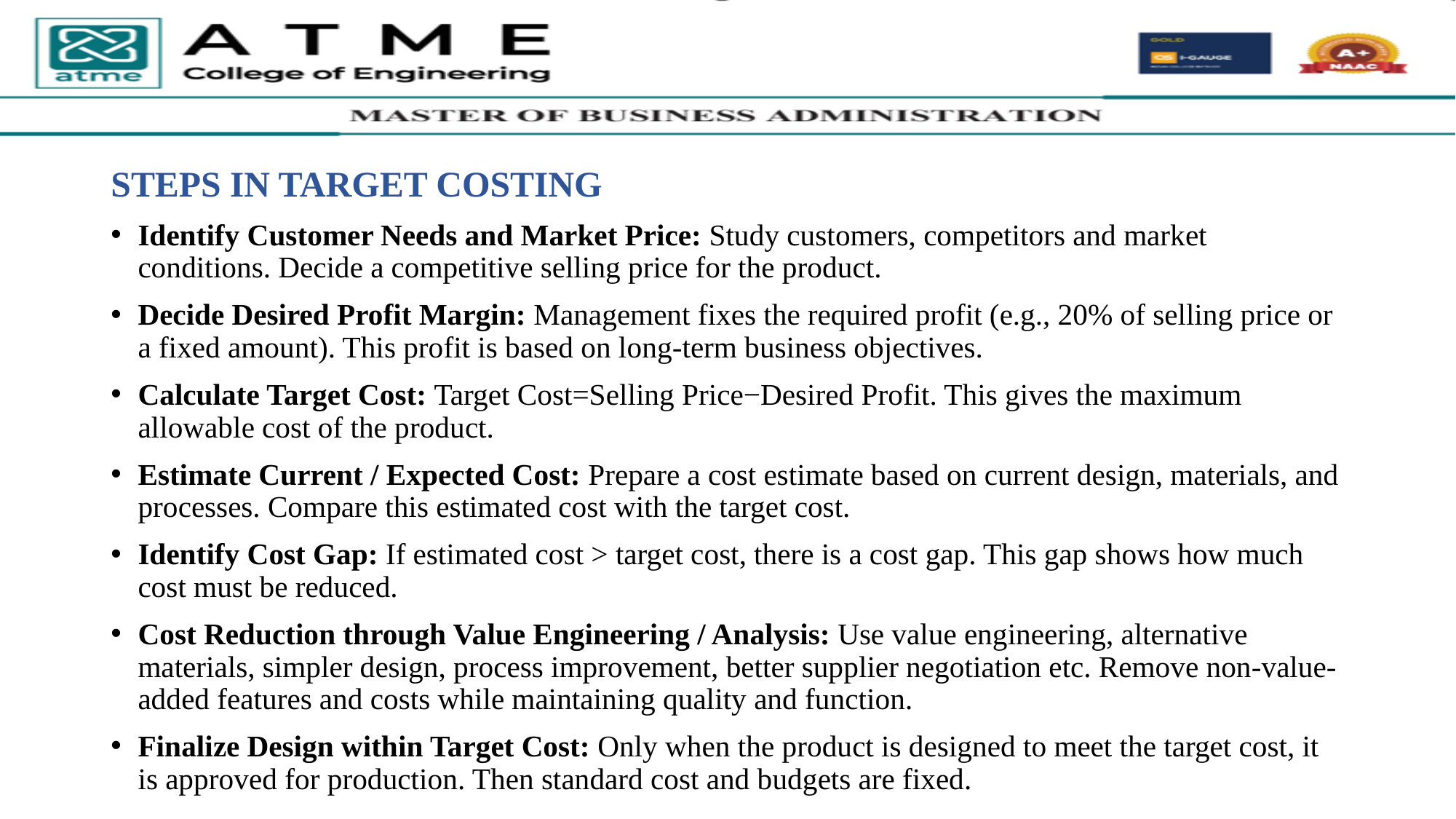

STEPS IN TARGET COSTING
Identify Customer Needs and Market Price: Study customers, competitors and market conditions. Decide a competitive selling price for the product.
Decide Desired Profit Margin: Management fixes the required profit (e.g., 20% of selling price or a fixed amount). This profit is based on long-term business objectives.
Calculate Target Cost: Target Cost=Selling Price−Desired Profit. This gives the maximum allowable cost of the product.
Estimate Current / Expected Cost: Prepare a cost estimate based on current design, materials, and processes. Compare this estimated cost with the target cost.
Identify Cost Gap: If estimated cost > target cost, there is a cost gap. This gap shows how much cost must be reduced.
Cost Reduction through Value Engineering / Analysis: Use value engineering, alternative materials, simpler design, process improvement, better supplier negotiation etc. Remove non-value-added features and costs while maintaining quality and function.
Finalize Design within Target Cost: Only when the product is designed to meet the target cost, it is approved for production. Then standard cost and budgets are fixed.